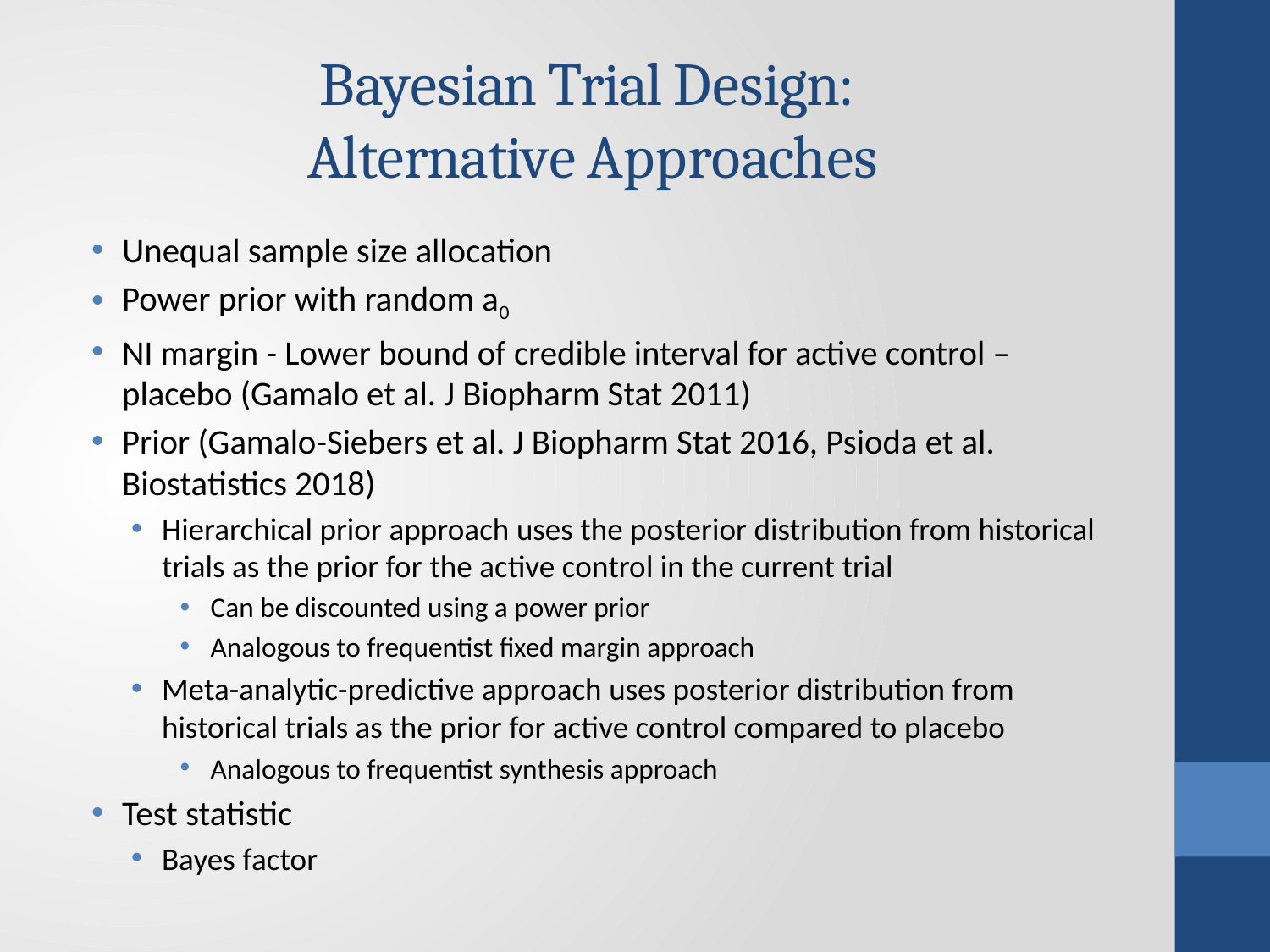

# Bayesian Trial Design: Alternative Approaches
Unequal sample size allocation
Power prior with random a0
NI margin - Lower bound of credible interval for active control – placebo (Gamalo et al. J Biopharm Stat 2011)
Prior (Gamalo-Siebers et al. J Biopharm Stat 2016, Psioda et al. Biostatistics 2018)
Hierarchical prior approach uses the posterior distribution from historical trials as the prior for the active control in the current trial
Can be discounted using a power prior
Analogous to frequentist fixed margin approach
Meta-analytic-predictive approach uses posterior distribution from historical trials as the prior for active control compared to placebo
Analogous to frequentist synthesis approach
Test statistic
Bayes factor